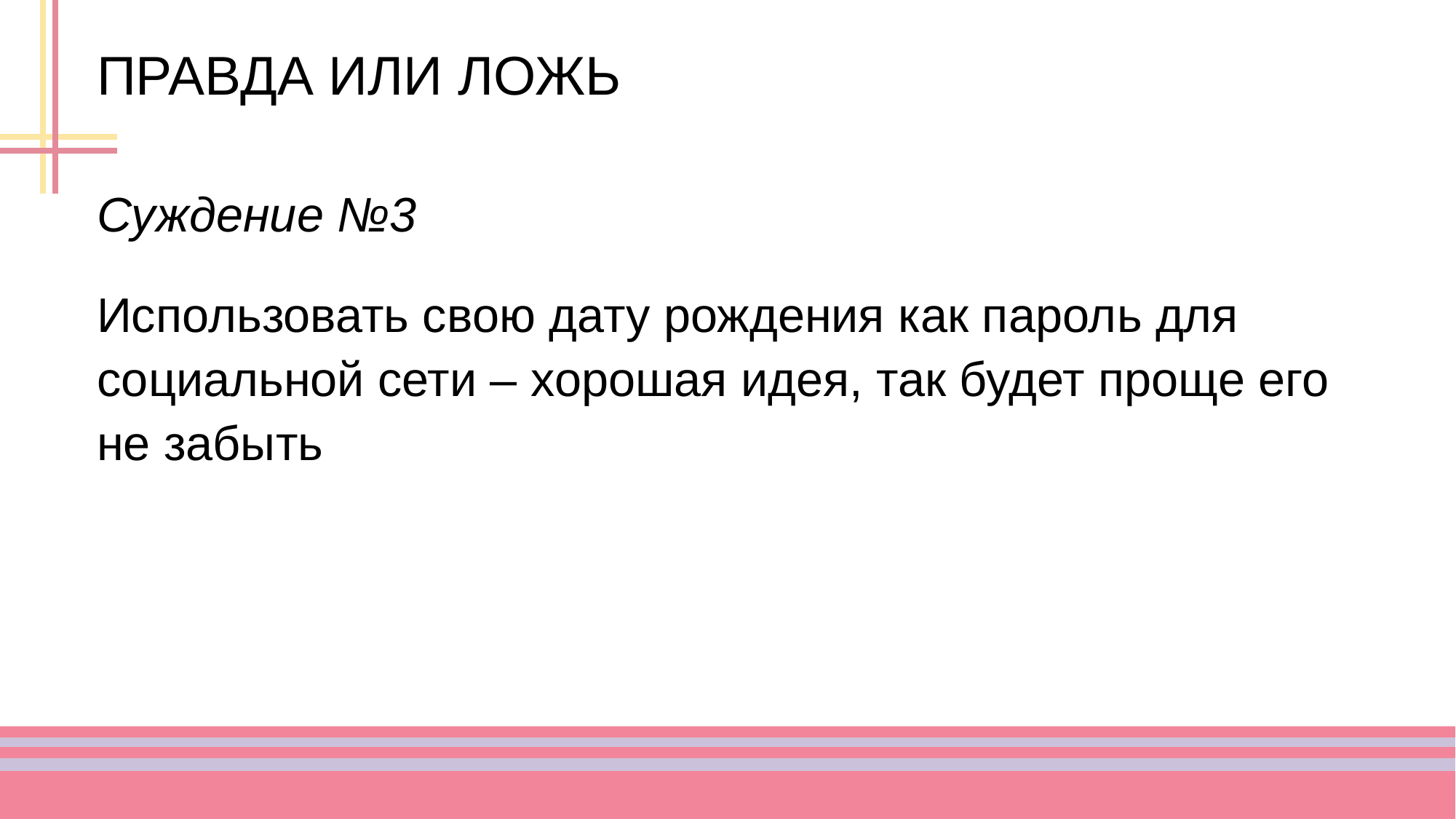

# ПРАВДА ИЛИ ЛОЖЬ
Суждение №3
Использовать свою дату рождения как пароль для социальной сети – хорошая идея, так будет проще его не забыть
27